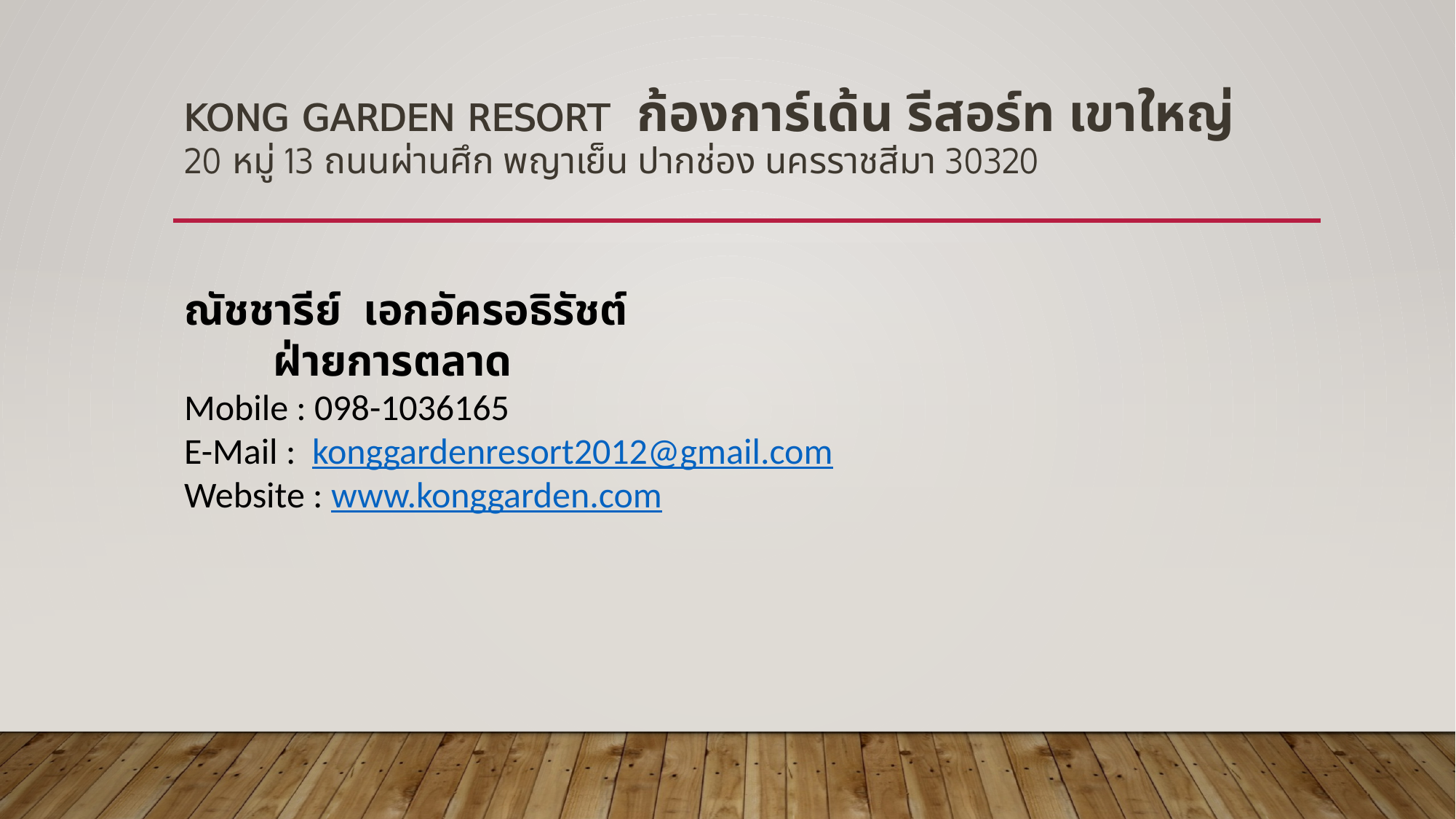

# Kong garden resort  ก้องการ์เด้น รีสอร์ท เขาใหญ่ 20 หมู่ 13 ถนนผ่านศึก พญาเย็น ปากช่อง นครราชสีมา 30320

ณัชชารีย์  เอกอัครอธิรัชต์
        ฝ่ายการตลาด
Mobile : 098-1036165
E-Mail :  konggardenresort2012@gmail.com
Website : www.konggarden.com